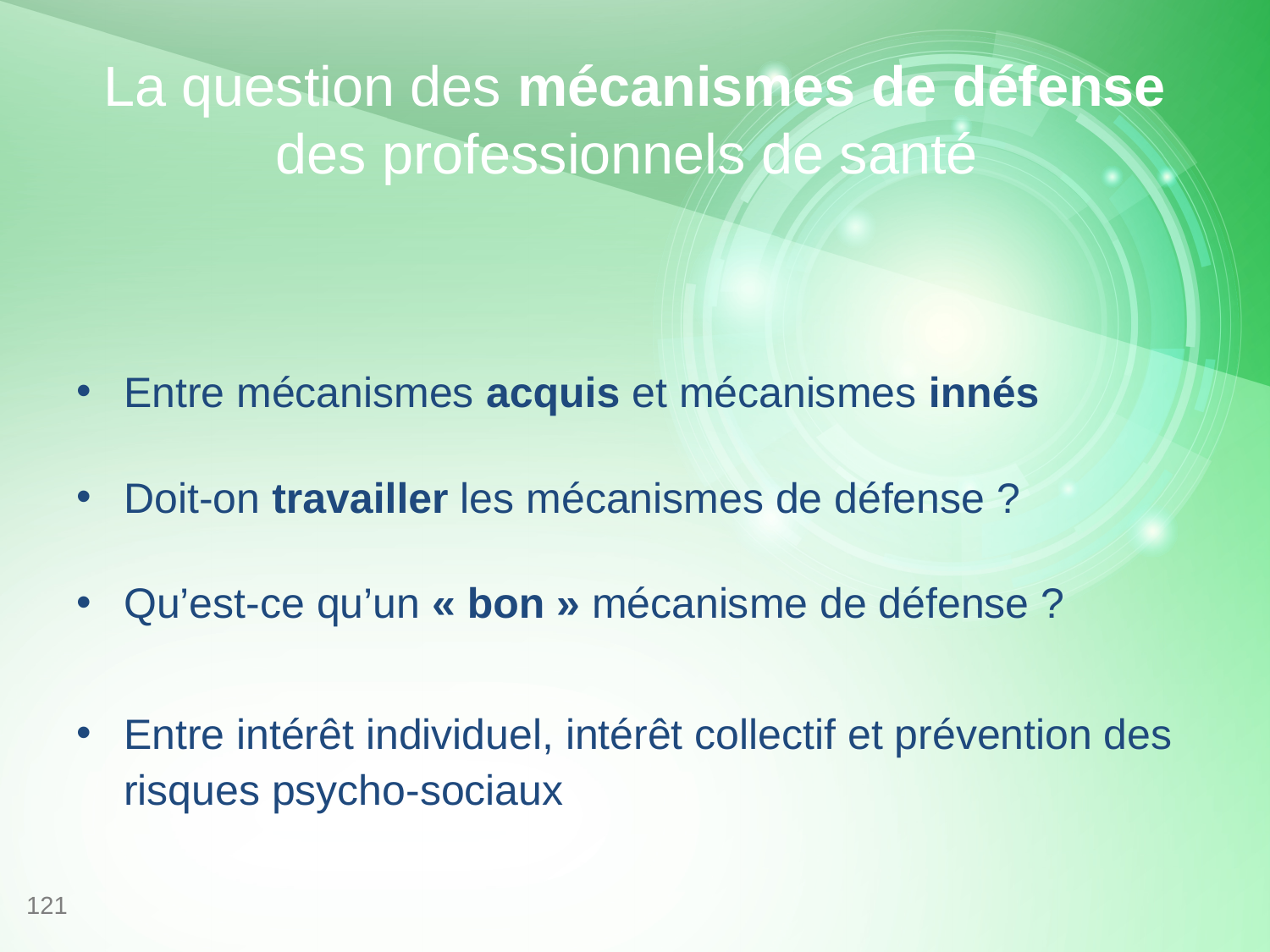

# La question des mécanismes de défense des professionnels de santé
Entre mécanismes acquis et mécanismes innés
Doit-on travailler les mécanismes de défense ?
Qu’est-ce qu’un « bon » mécanisme de défense ?
Entre intérêt individuel, intérêt collectif et prévention des risques psycho-sociaux
121